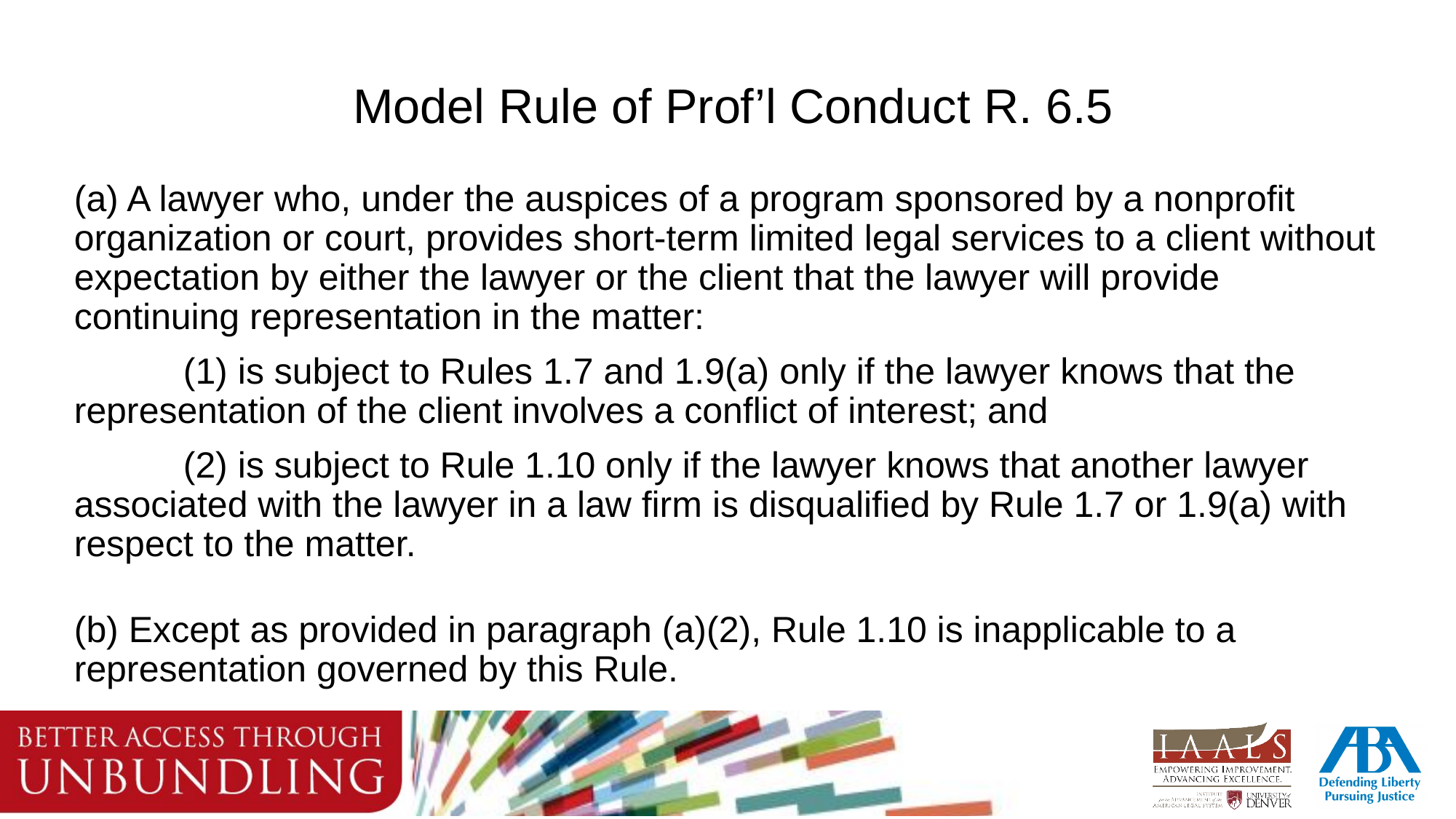

Model Rule of Prof’l Conduct R. 6.5

(a) A lawyer who, under the auspices of a program sponsored by a nonprofit organization or court, provides short-term limited legal services to a client without expectation by either the lawyer or the client that the lawyer will provide continuing representation in the matter:
	(1) is subject to Rules 1.7 and 1.9(a) only if the lawyer knows that the representation of the client involves a conflict of interest; and
	(2) is subject to Rule 1.10 only if the lawyer knows that another lawyer associated with the lawyer in a law firm is disqualified by Rule 1.7 or 1.9(a) with respect to the matter.

(b) Except as provided in paragraph (a)(2), Rule 1.10 is inapplicable to a representation governed by this Rule.